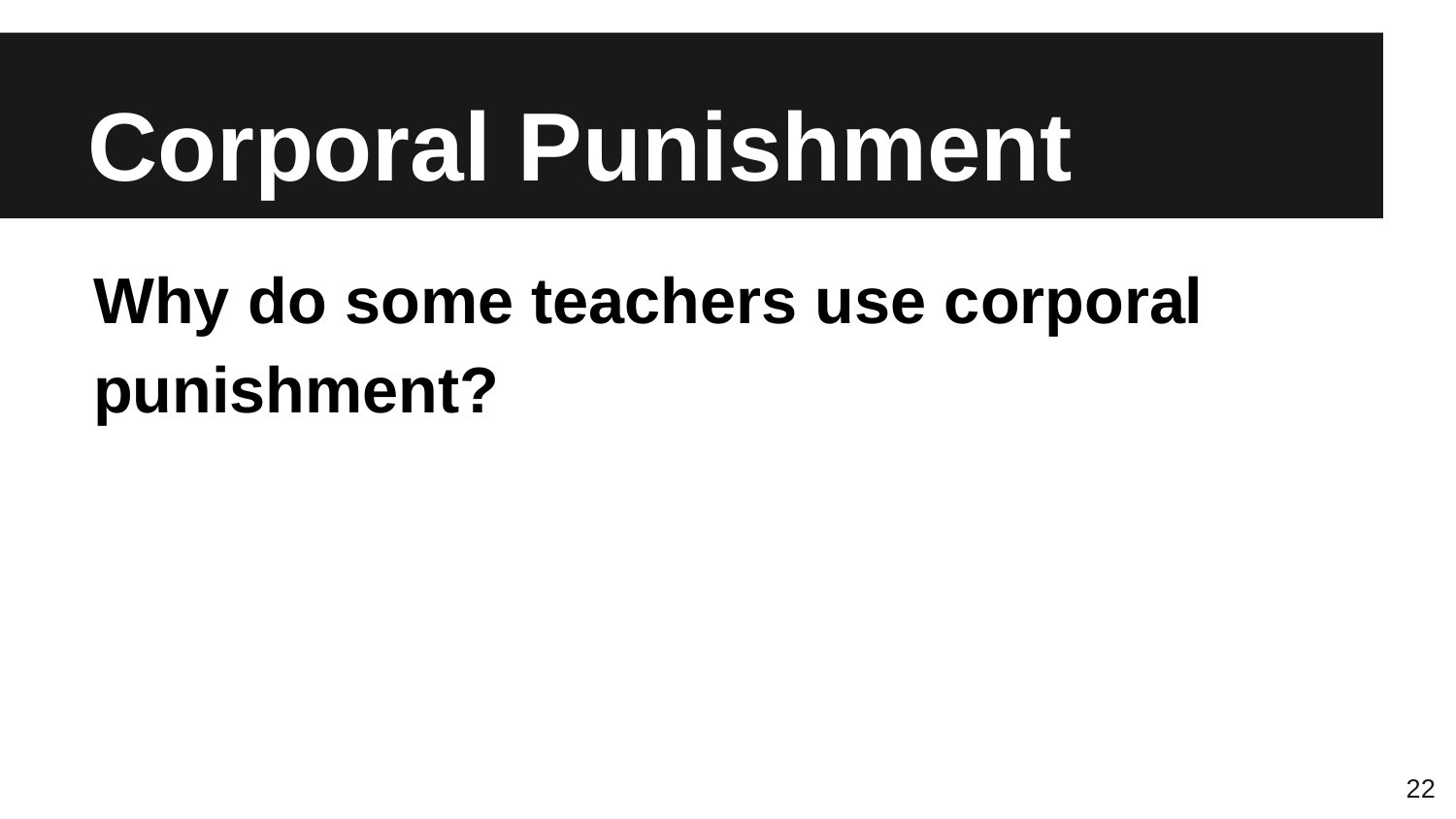

# Corporal Punishment
Why do some teachers use corporal punishment?

22